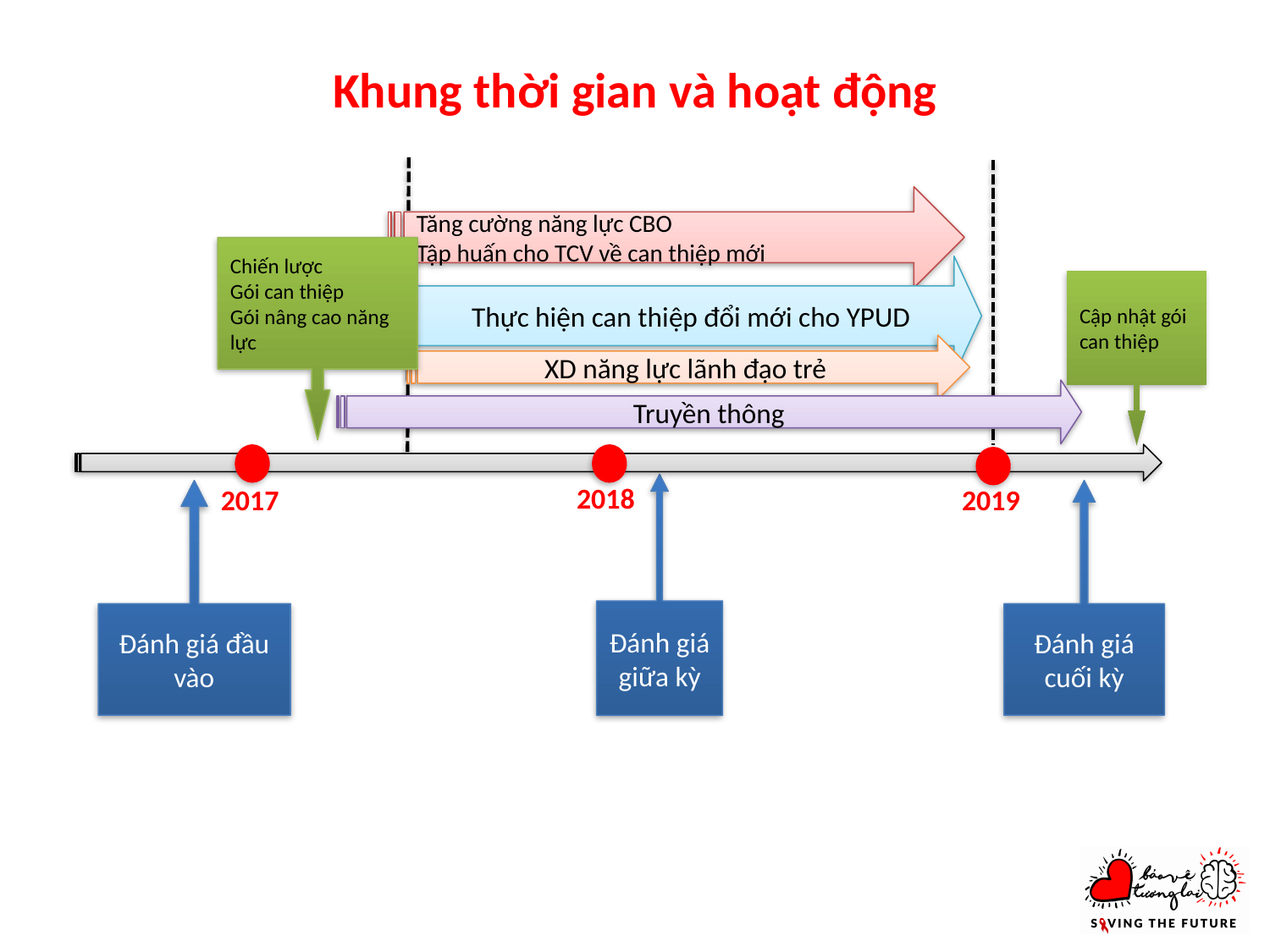

# Khung thời gian và hoạt động
Tăng cường năng lực CBO
Tập huấn cho TCV về can thiệp mới
Chiến lược
Gói can thiệp
Gói nâng cao năng lực
Thực hiện can thiệp đổi mới cho YPUD
Cập nhật gói can thiệp
XD năng lực lãnh đạo trẻ
Truyền thông

Đánh giá giữa kỳ
2018
2017
2019
Đánh giá đầu vào
Đánh giá cuối kỳ